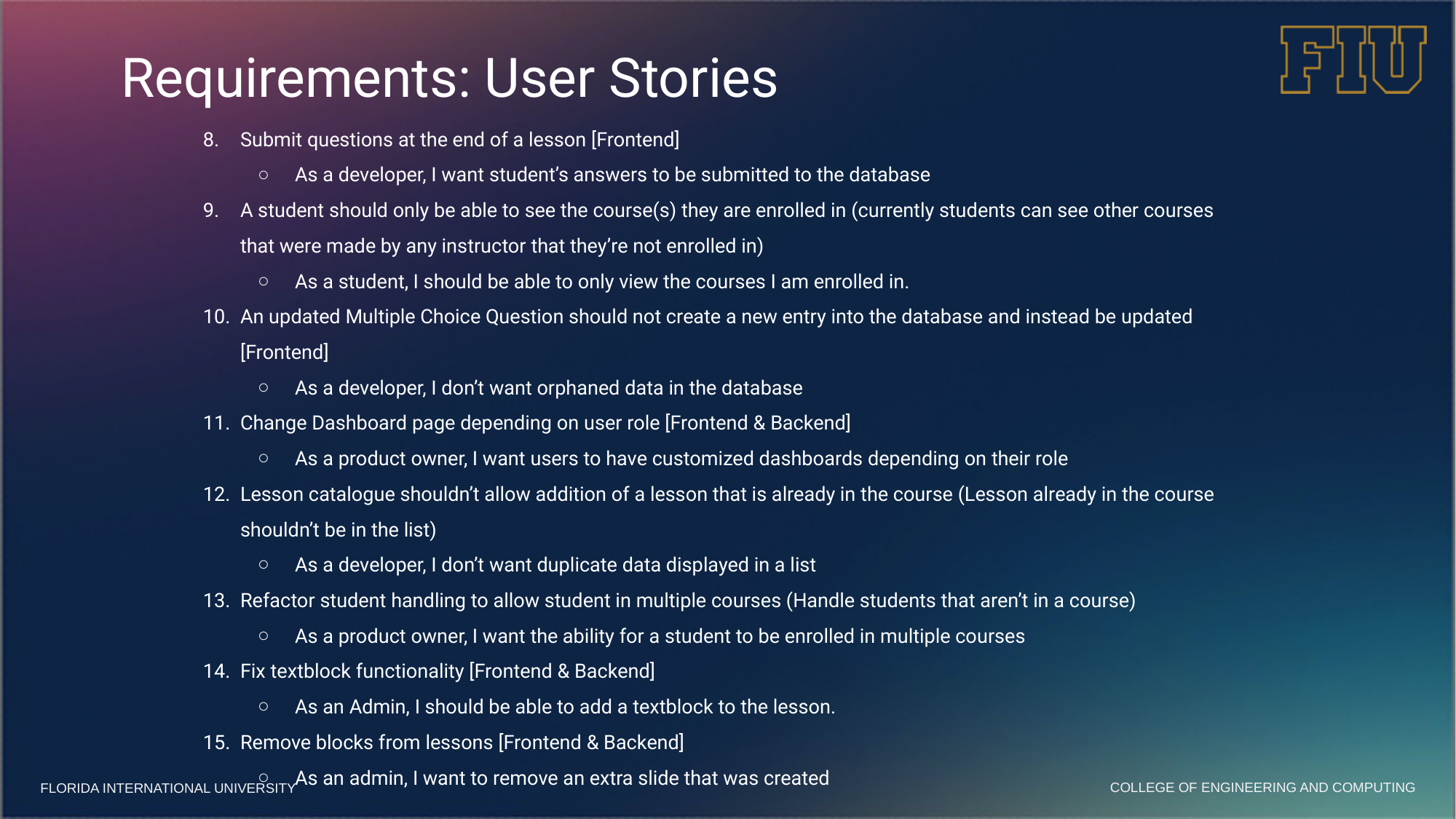

# Requirements: User Stories
Submit questions at the end of a lesson [Frontend]
As a developer, I want student’s answers to be submitted to the database
A student should only be able to see the course(s) they are enrolled in (currently students can see other courses that were made by any instructor that they’re not enrolled in)
As a student, I should be able to only view the courses I am enrolled in.
An updated Multiple Choice Question should not create a new entry into the database and instead be updated [Frontend]
As a developer, I don’t want orphaned data in the database
Change Dashboard page depending on user role [Frontend & Backend]
As a product owner, I want users to have customized dashboards depending on their role
Lesson catalogue shouldn’t allow addition of a lesson that is already in the course (Lesson already in the course shouldn’t be in the list)
As a developer, I don’t want duplicate data displayed in a list
Refactor student handling to allow student in multiple courses (Handle students that aren’t in a course)
As a product owner, I want the ability for a student to be enrolled in multiple courses
Fix textblock functionality [Frontend & Backend]
As an Admin, I should be able to add a textblock to the lesson.
Remove blocks from lessons [Frontend & Backend]
As an admin, I want to remove an extra slide that was created